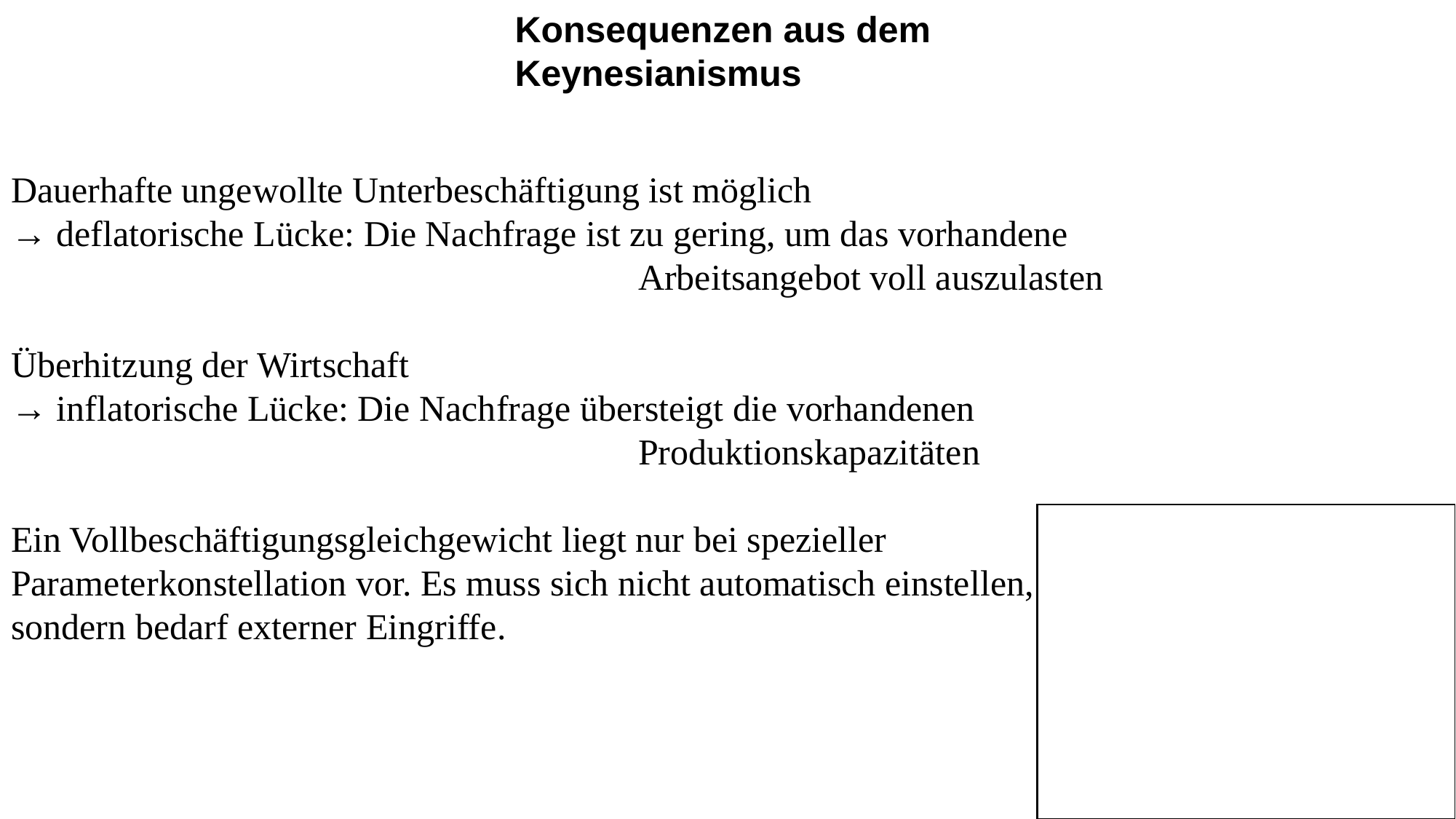

Konsequenzen aus dem Keynesianismus

Dauerhafte ungewollte Unterbeschäftigung ist möglich
→ deflatorische Lücke: Die Nachfrage ist zu gering, um das vorhandene
					 	 Arbeitsangebot voll auszulasten

Überhitzung der Wirtschaft
→ inflatorische Lücke: Die Nachfrage übersteigt die vorhandenen
						 Produktionskapazitäten

Ein Vollbeschäftigungsgleichgewicht liegt nur bei spezieller
Parameterkonstellation vor. Es muss sich nicht automatisch einstellen,
sondern bedarf externer Eingriffe.